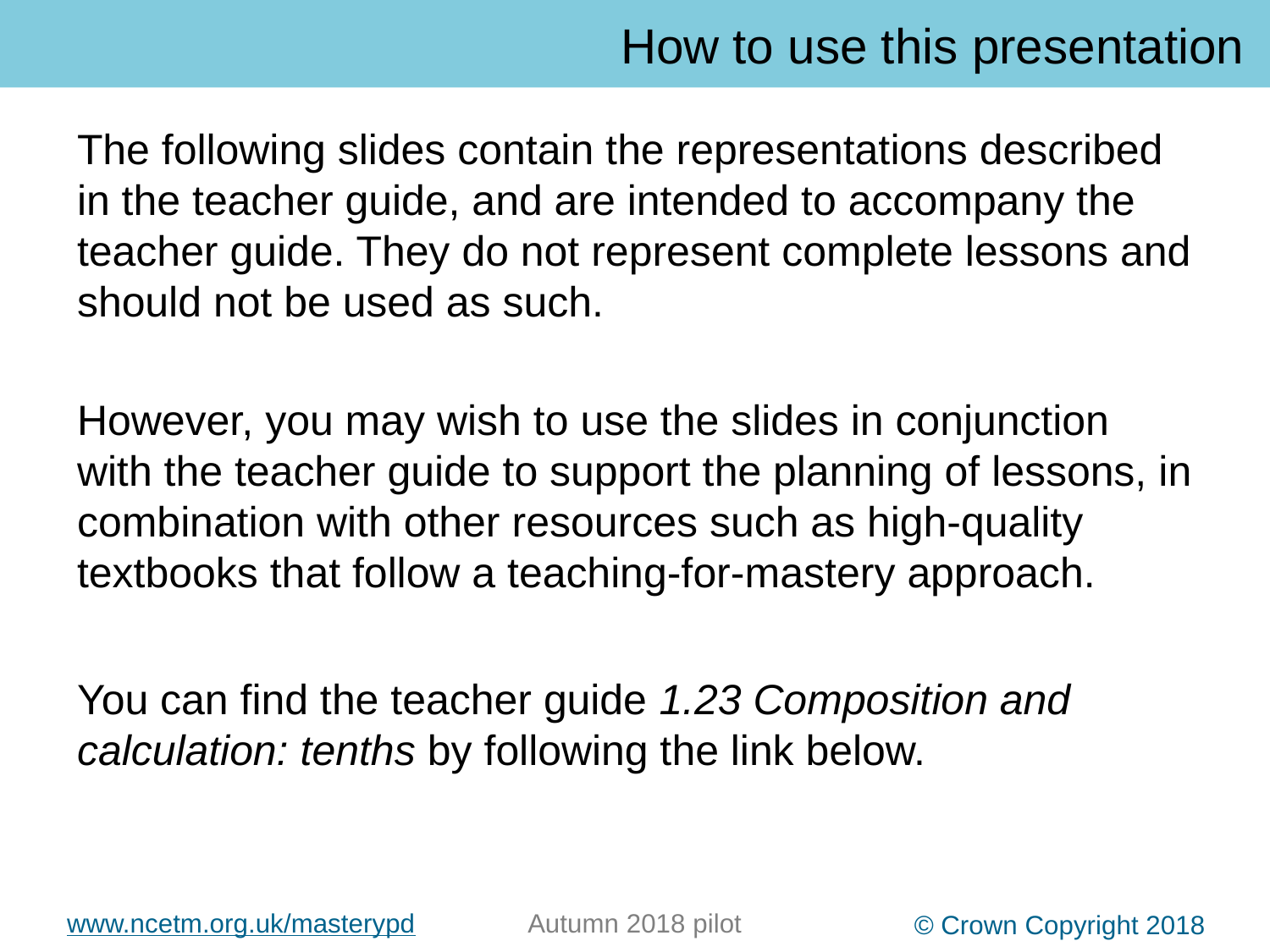

How to use this presentation
You can find the teacher guide 1.23 Composition and calculation: tenths by following the link below.